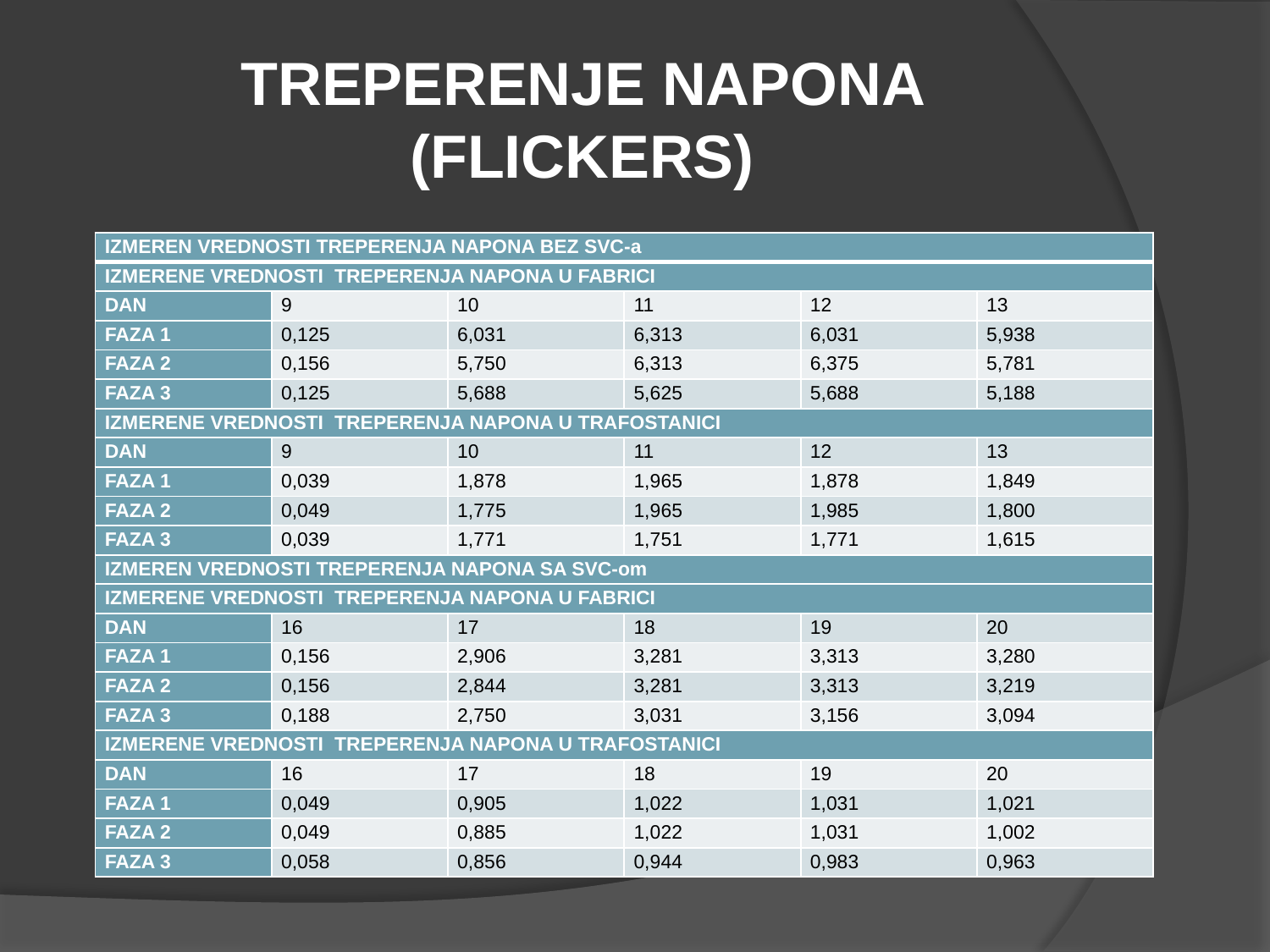

# TREPERENJE NAPONA (FLICKERS)
| IZMEREN VREDNOSTI TREPERENJA NAPONA BEZ SVC-a |  |  |  |  |  |
| --- | --- | --- | --- | --- | --- |
| IZMERENE VREDNOSTI TREPERENJA NAPONA U FABRICI |  |  |  |  |  |
| DAN | 9 | 10 | 11 | 12 | 13 |
| FAZA 1 | 0,125 | 6,031 | 6,313 | 6,031 | 5,938 |
| FAZA 2 | 0,156 | 5,750 | 6,313 | 6,375 | 5,781 |
| FAZA 3 | 0,125 | 5,688 | 5,625 | 5,688 | 5,188 |
| IZMERENE VREDNOSTI TREPERENJA NAPONA U TRAFOSTANICI |  |  |  |  |  |
| DAN | 9 | 10 | 11 | 12 | 13 |
| FAZA 1 | 0,039 | 1,878 | 1,965 | 1,878 | 1,849 |
| FAZA 2 | 0,049 | 1,775 | 1,965 | 1,985 | 1,800 |
| FAZA 3 | 0,039 | 1,771 | 1,751 | 1,771 | 1,615 |
| IZMEREN VREDNOSTI TREPERENJA NAPONA SA SVC-om |  |  |  |  |  |
| IZMERENE VREDNOSTI TREPERENJA NAPONA U FABRICI |  |  |  |  |  |
| DAN | 16 | 17 | 18 | 19 | 20 |
| FAZA 1 | 0,156 | 2,906 | 3,281 | 3,313 | 3,280 |
| FAZA 2 | 0,156 | 2,844 | 3,281 | 3,313 | 3,219 |
| FAZA 3 | 0,188 | 2,750 | 3,031 | 3,156 | 3,094 |
| IZMERENE VREDNOSTI TREPERENJA NAPONA U TRAFOSTANICI |  |  |  |  |  |
| DAN | 16 | 17 | 18 | 19 | 20 |
| FAZA 1 | 0,049 | 0,905 | 1,022 | 1,031 | 1,021 |
| FAZA 2 | 0,049 | 0,885 | 1,022 | 1,031 | 1,002 |
| FAZA 3 | 0,058 | 0,856 | 0,944 | 0,983 | 0,963 |